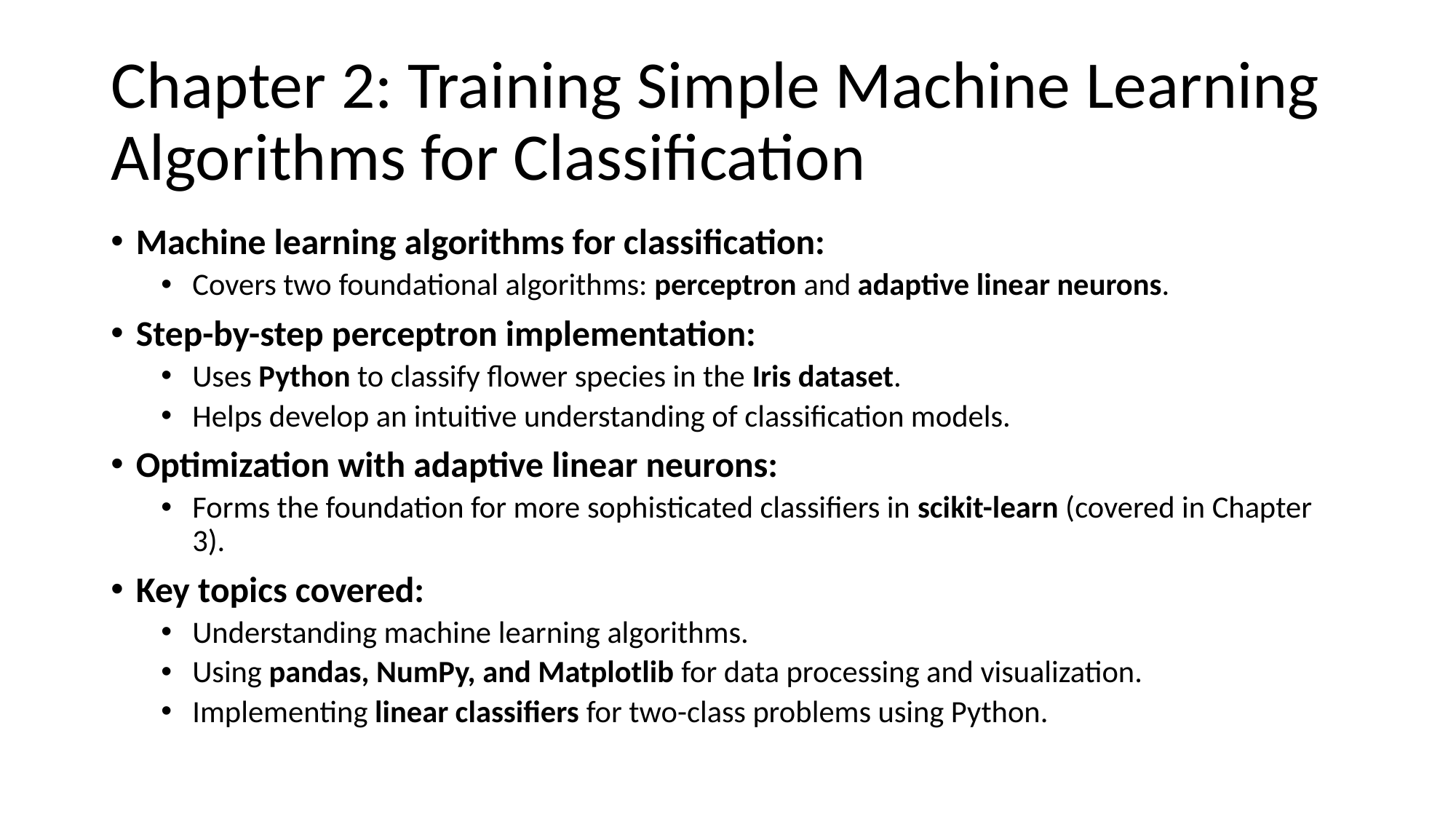

# Chapter 2: Training Simple Machine Learning Algorithms for Classification
Machine learning algorithms for classification:
Covers two foundational algorithms: perceptron and adaptive linear neurons.
Step-by-step perceptron implementation:
Uses Python to classify flower species in the Iris dataset.
Helps develop an intuitive understanding of classification models.
Optimization with adaptive linear neurons:
Forms the foundation for more sophisticated classifiers in scikit-learn (covered in Chapter 3).
Key topics covered:
Understanding machine learning algorithms.
Using pandas, NumPy, and Matplotlib for data processing and visualization.
Implementing linear classifiers for two-class problems using Python.